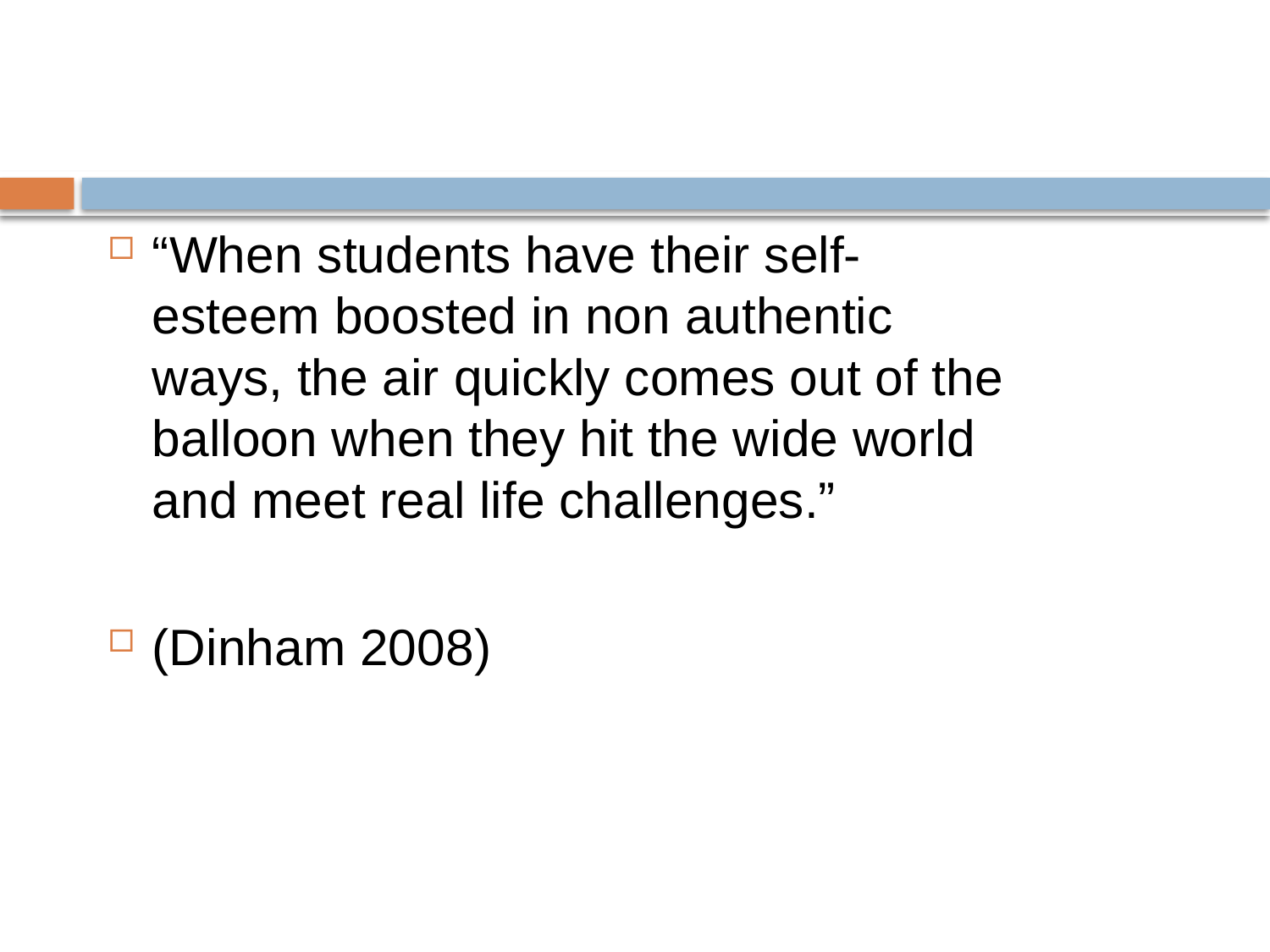

“When students have their self-esteem boosted in non authentic ways, the air quickly comes out of the balloon when they hit the wide world and meet real life challenges.”

(Dinham 2008)